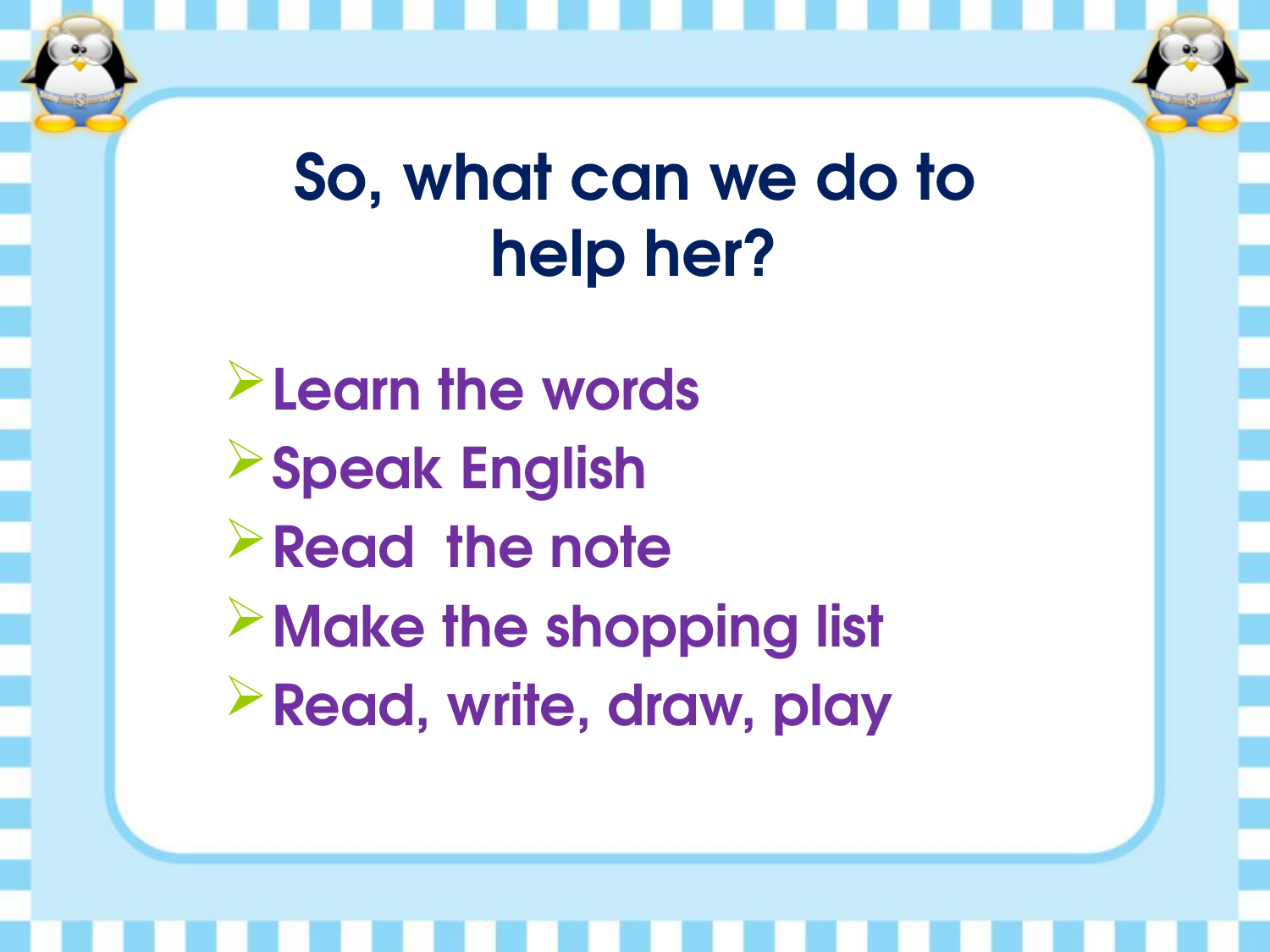

# So, what can we do to help her?
Learn the words
Speak English
Read  the note
Make the shopping list
Read, write, draw, play